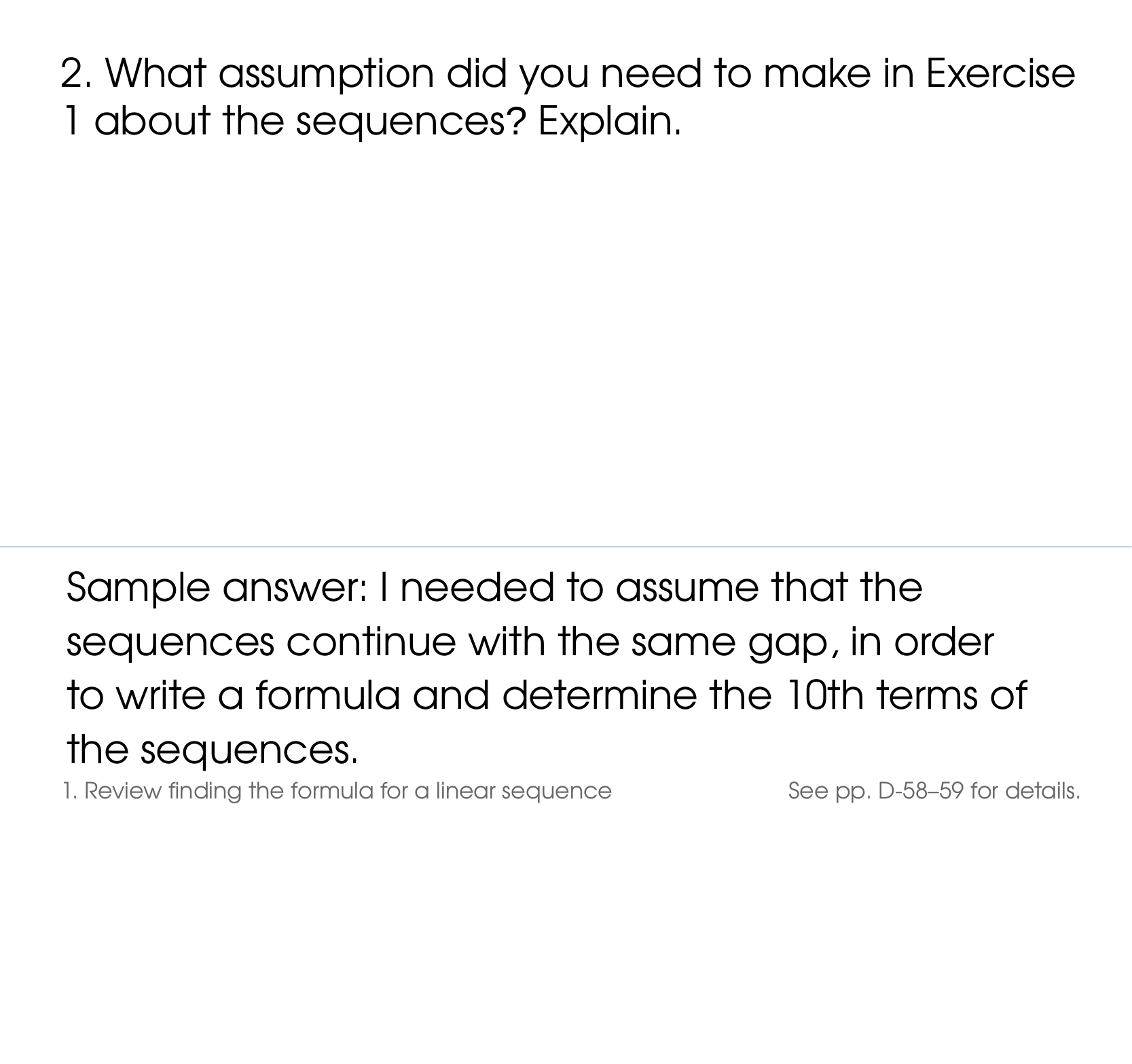

2. What assumption did you need to make in Exercise 1 about the sequences? Explain.
Sample answer: I needed to assume that the sequences continue with the same gap, in order
to write a formula and determine the 10th terms of the sequences.
1. Review finding the formula for a linear sequence
See pp. D-58–59 for details.